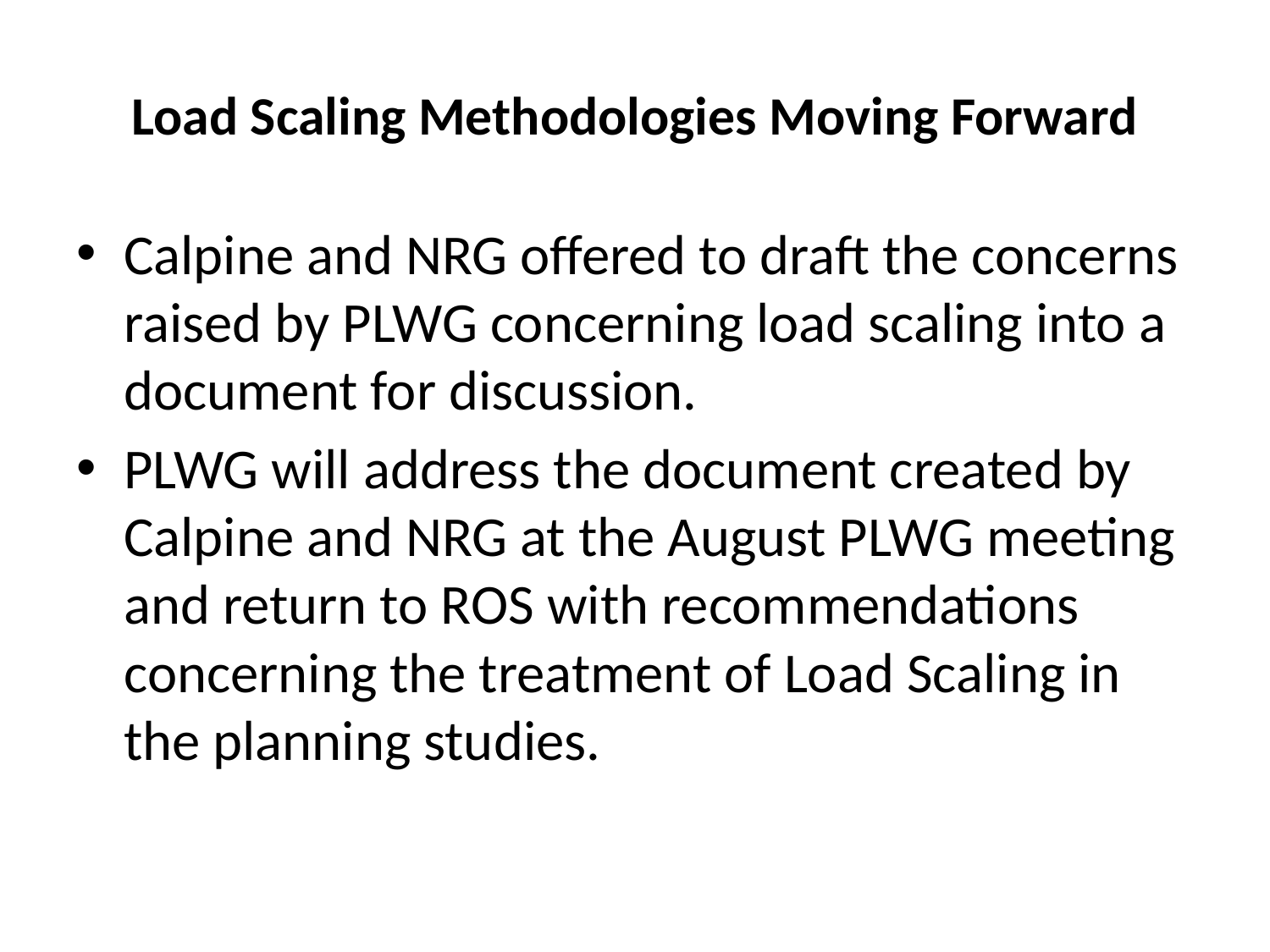

# Load Scaling Methodologies Moving Forward
Calpine and NRG offered to draft the concerns raised by PLWG concerning load scaling into a document for discussion.
PLWG will address the document created by Calpine and NRG at the August PLWG meeting and return to ROS with recommendations concerning the treatment of Load Scaling in the planning studies.